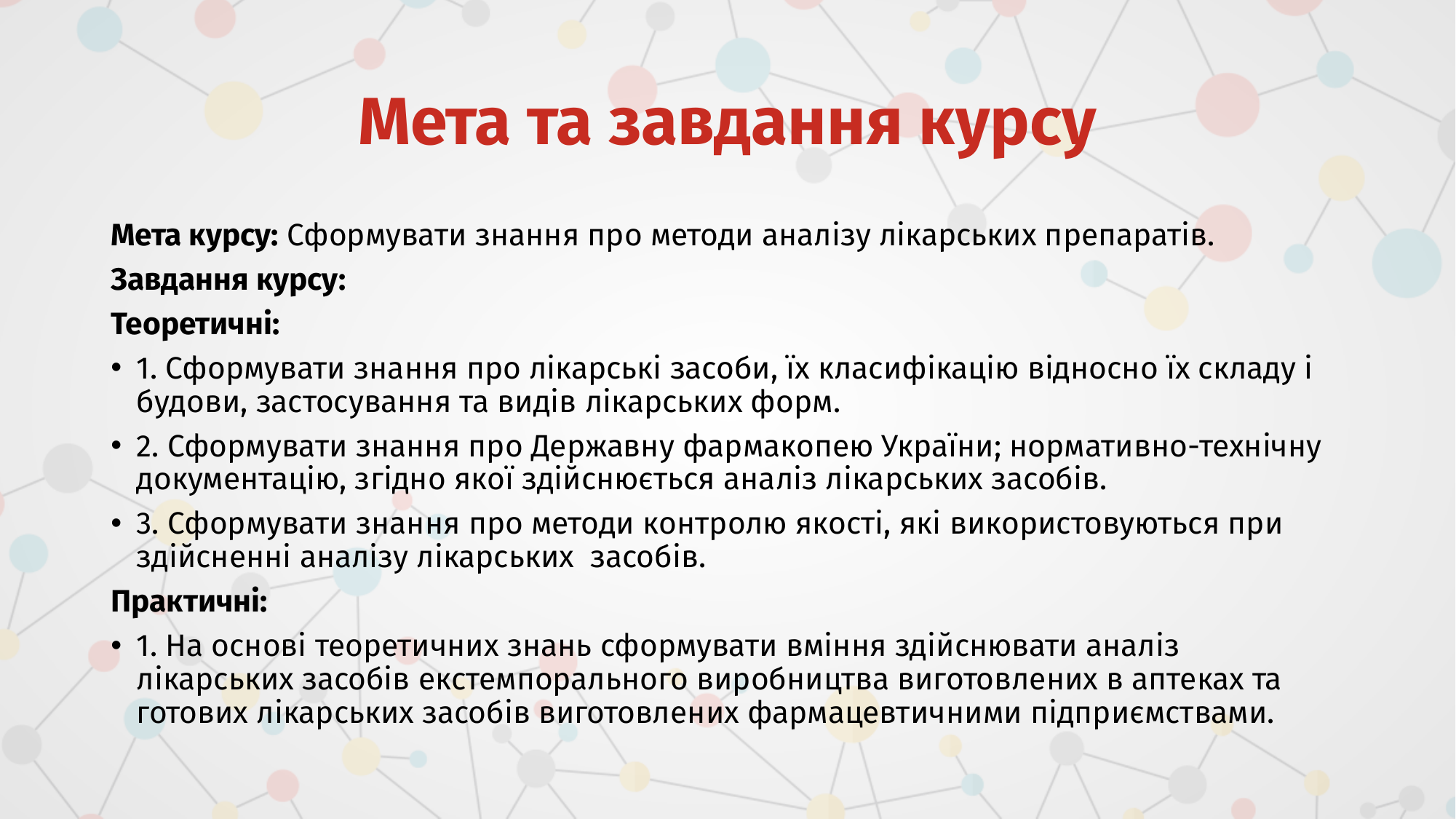

# Мета та завдання курсу
Мета курсу: Сформувати знання про методи аналізу лікарських препаратів.
Завдання курсу:
Теоретичні:
1. Сформувати знання про лікарські засоби, їх класифікацію відносно їх складу і будови, застосування та видів лікарських форм.
2. Сформувати знання про Державну фармакопею України; нормативно-технічну документацію, згідно якої здійснюється аналіз лікарських засобів.
3. Сформувати знання про методи контролю якості, які використовуються при здійсненні аналізу лікарських  засобів.
Практичні:
1. На основі теоретичних знань сформувати вміння здійснювати аналіз лікарських засобів екстемпорального виробництва виготовлених в аптеках та готових лікарських засобів виготовлених фармацевтичними підприємствами.